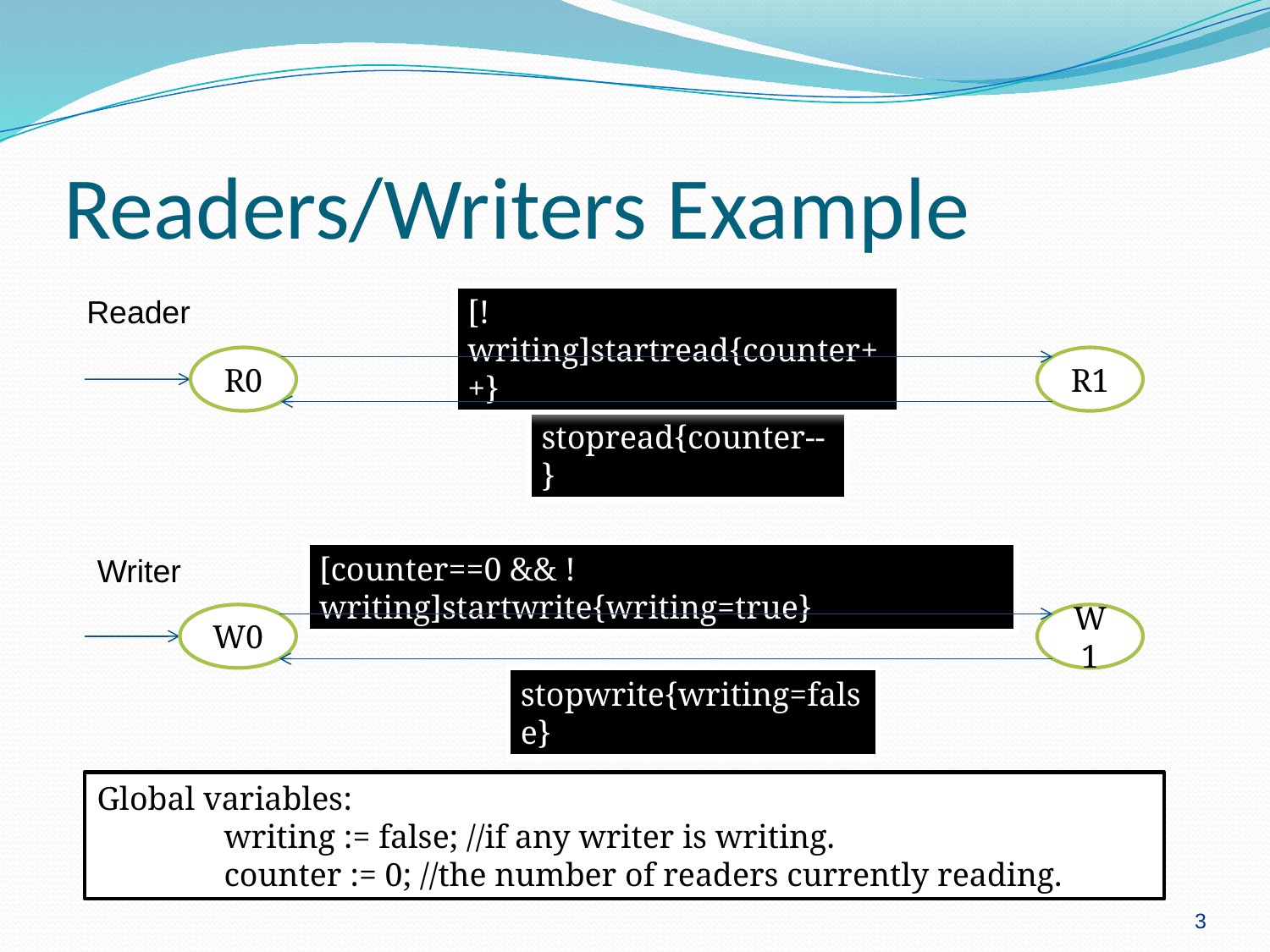

# Readers/Writers Example
Reader
[!writing]startread{counter++}
R0
R1
stopread{counter--}
[counter==0 && !writing]startwrite{writing=true}
Writer
W0
W1
stopwrite{writing=false}
Global variables:
	writing := false; //if any writer is writing.
	counter := 0; //the number of readers currently reading.
3